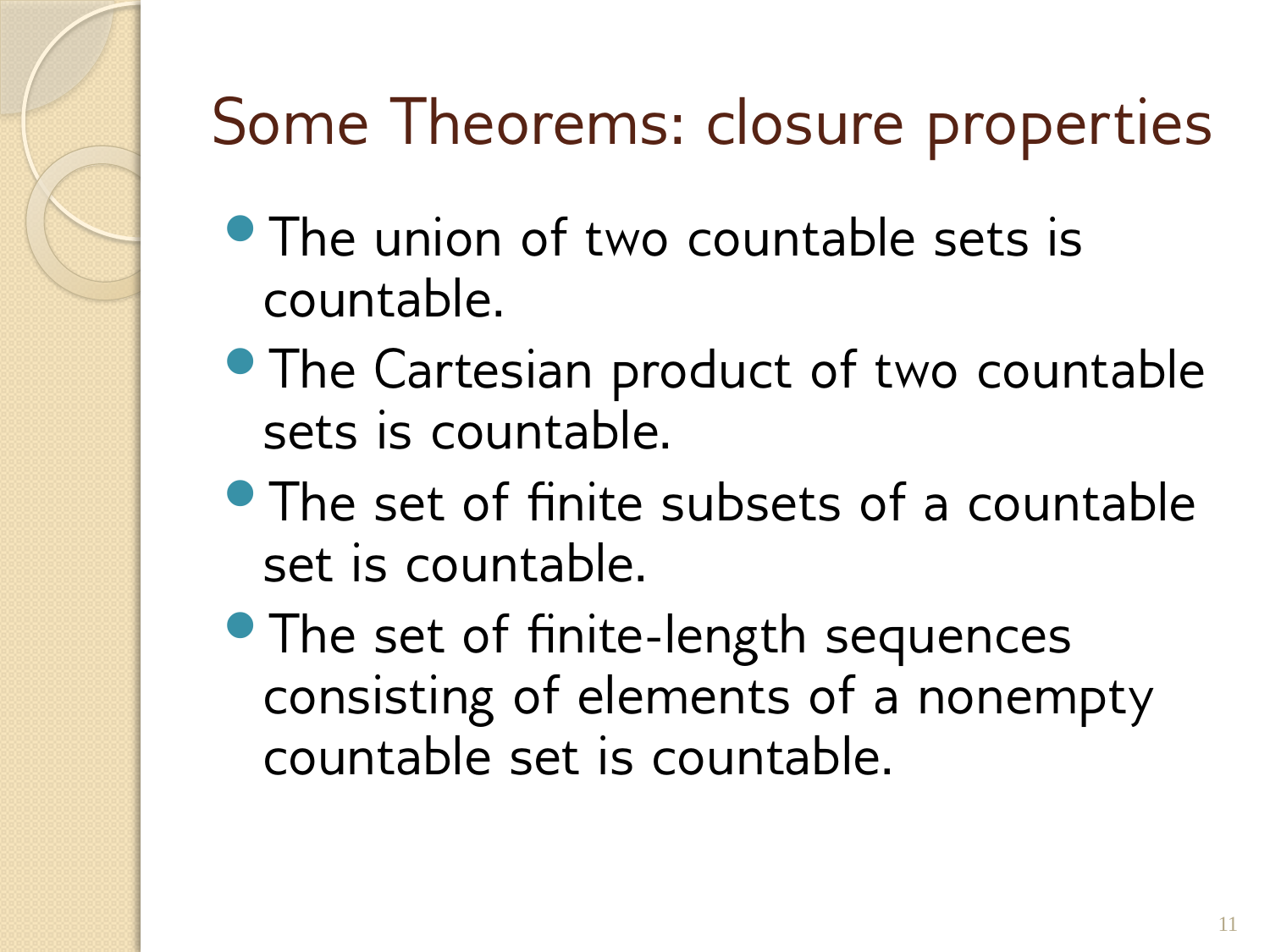

# Some Theorems: closure properties
The union of two countable sets is countable.
The Cartesian product of two countable sets is countable.
The set of finite subsets of a countable set is countable.
The set of finite-length sequences consisting of elements of a nonempty countable set is countable.
11